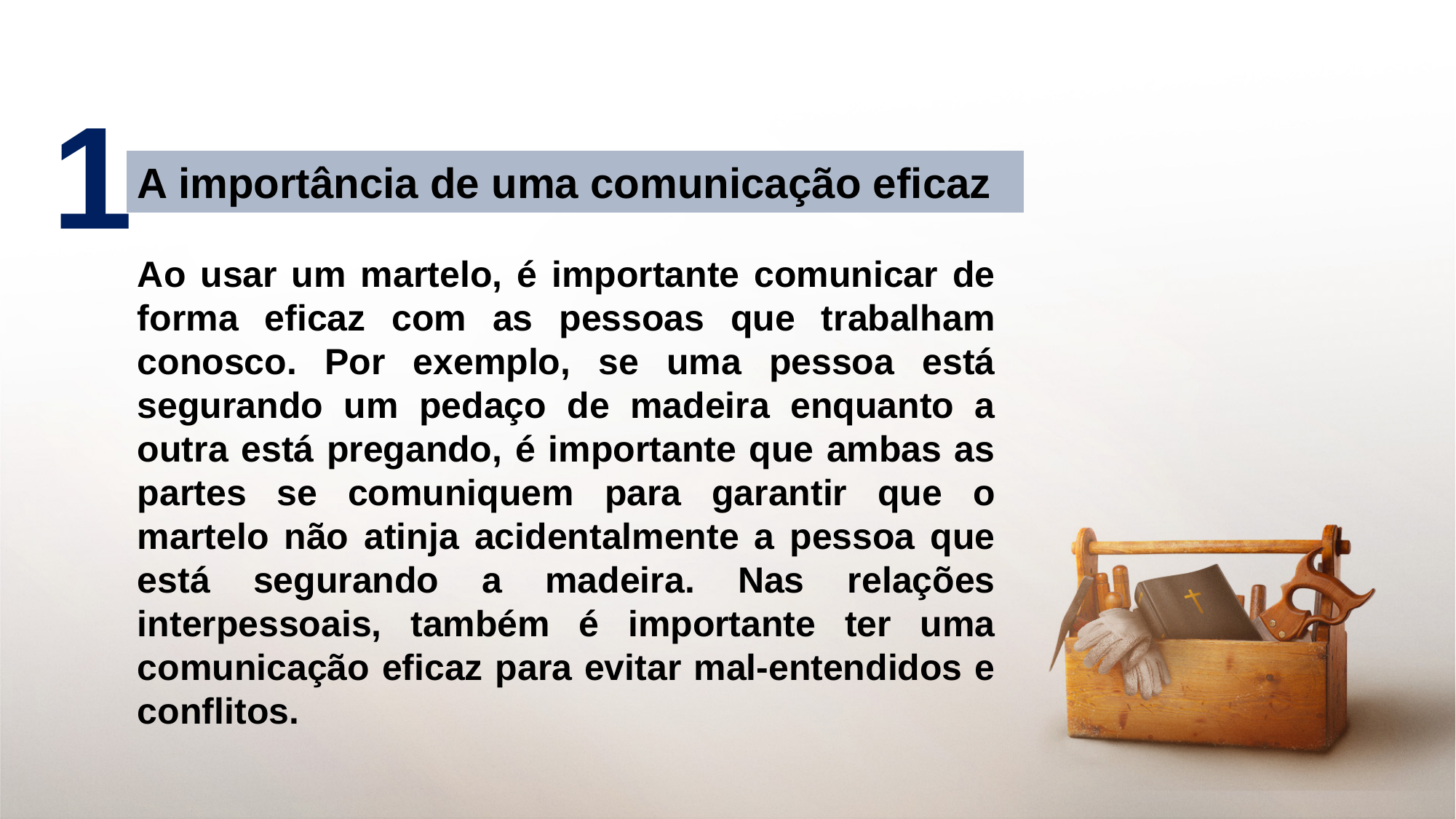

1
A importância de uma comunicação eficaz
Ao usar um martelo, é importante comunicar de forma eficaz com as pessoas que trabalham conosco. Por exemplo, se uma pessoa está segurando um pedaço de madeira enquanto a outra está pregando, é importante que ambas as partes se comuniquem para garantir que o martelo não atinja acidentalmente a pessoa que está segurando a madeira. Nas relações interpessoais, também é importante ter uma comunicação eficaz para evitar mal-entendidos e conflitos.